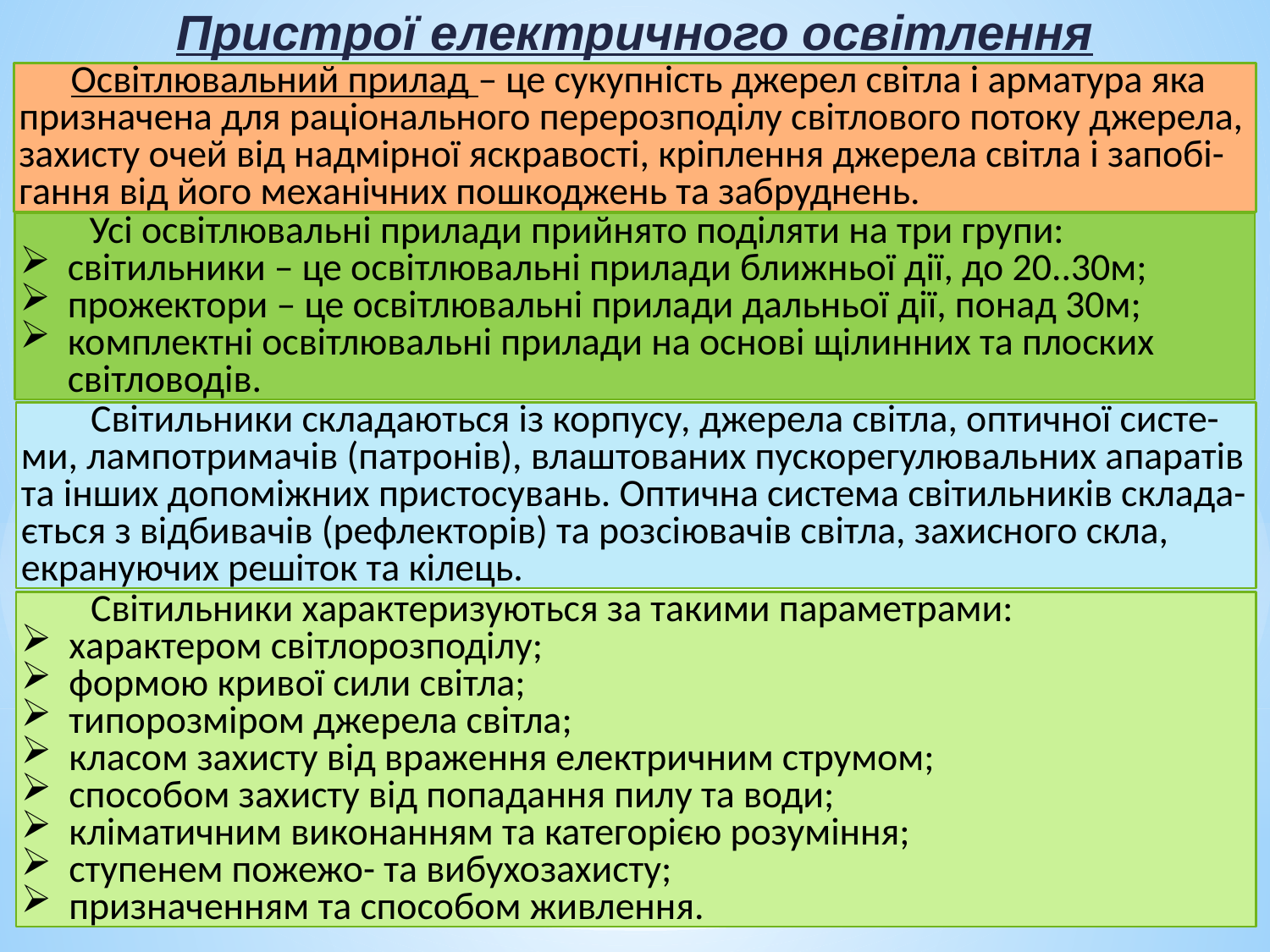

Пристрої електричного освітлення
      Освітлювальний прилад – це сукупність джерел світла і арматура яка призначена для раціонального перерозподілу світлового потоку джерела, захисту очей від надмірної яскравості, кріплення джерела світла і запобі-гання від його механічних пошкоджень та забруднень.
        Усі освітлювальні прилади прийнято поділяти на три групи:
світильники – це освітлювальні прилади ближньої дії, до 20..30м;
прожектори – це освітлювальні прилади дальньої дії, понад 30м;
комплектні освітлювальні прилади на основі щілинних та плоских світловодів.
        Світильники складаються із корпусу, джерела світла, оптичної систе-ми, лампотримачів (патронів), влаштованих пускорегулювальних апаратів та інших допоміжних пристосувань. Оптична система світильників склада-ється з відбивачів (рефлекторів) та розсіювачів світла, захисного скла, екрануючих решіток та кілець.
        Світильники характеризуються за такими параметрами:
характером світлорозподілу;
формою кривої сили світла;
типорозміром джерела світла;
класом захисту від враження електричним струмом;
способом захисту від попадання пилу та води;
кліматичним виконанням та категорією розуміння;
ступенем пожежо- та вибухозахисту;
призначенням та способом живлення.